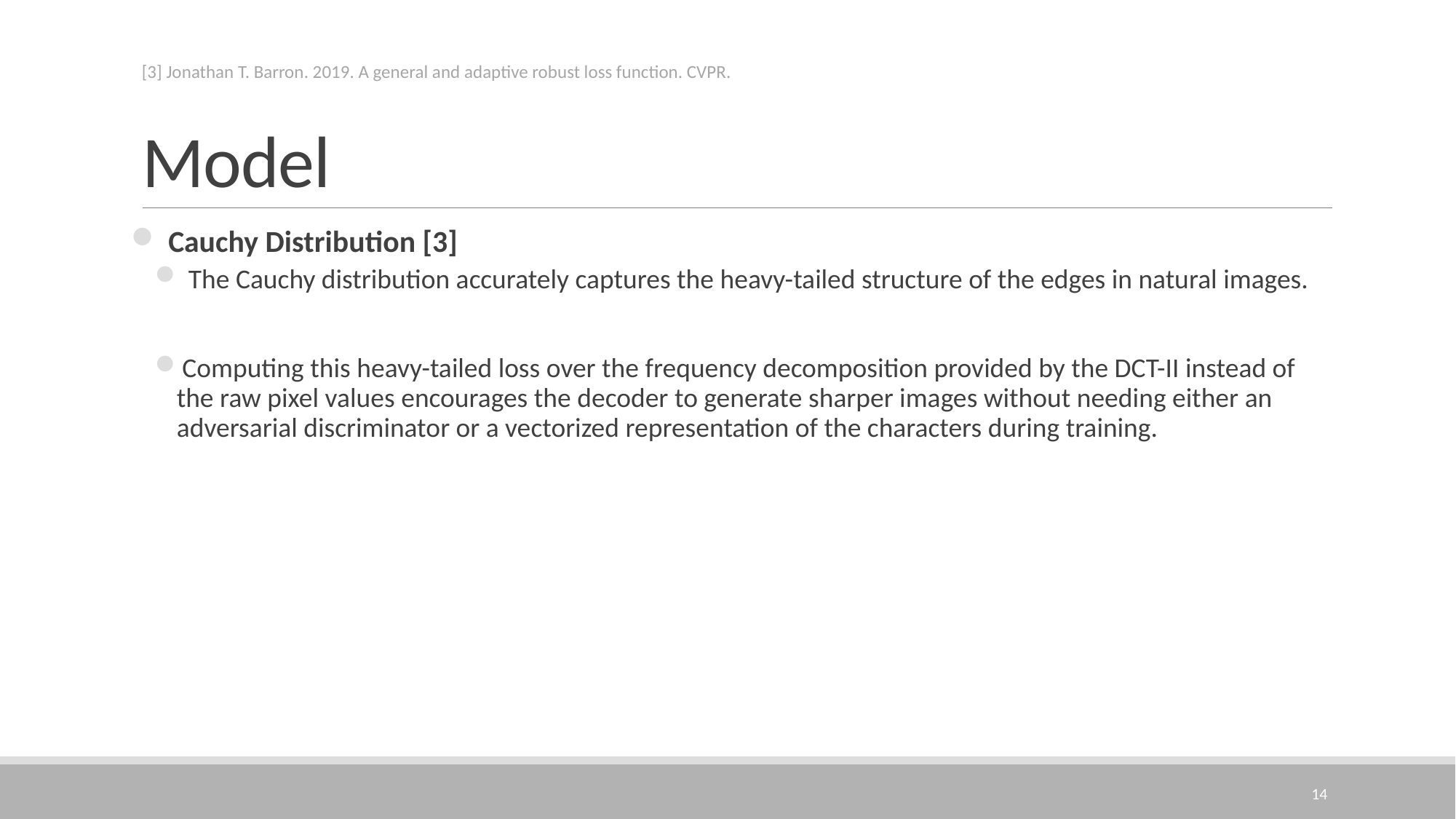

# Model
[3] Jonathan T. Barron. 2019. A general and adaptive robust loss function. CVPR.
 Cauchy Distribution [3]
 The Cauchy distribution accurately captures the heavy-tailed structure of the edges in natural images.

Computing this heavy-tailed loss over the frequency decomposition provided by the DCT-II instead of the raw pixel values encourages the decoder to generate sharper images without needing either an adversarial discriminator or a vectorized representation of the characters during training.
14